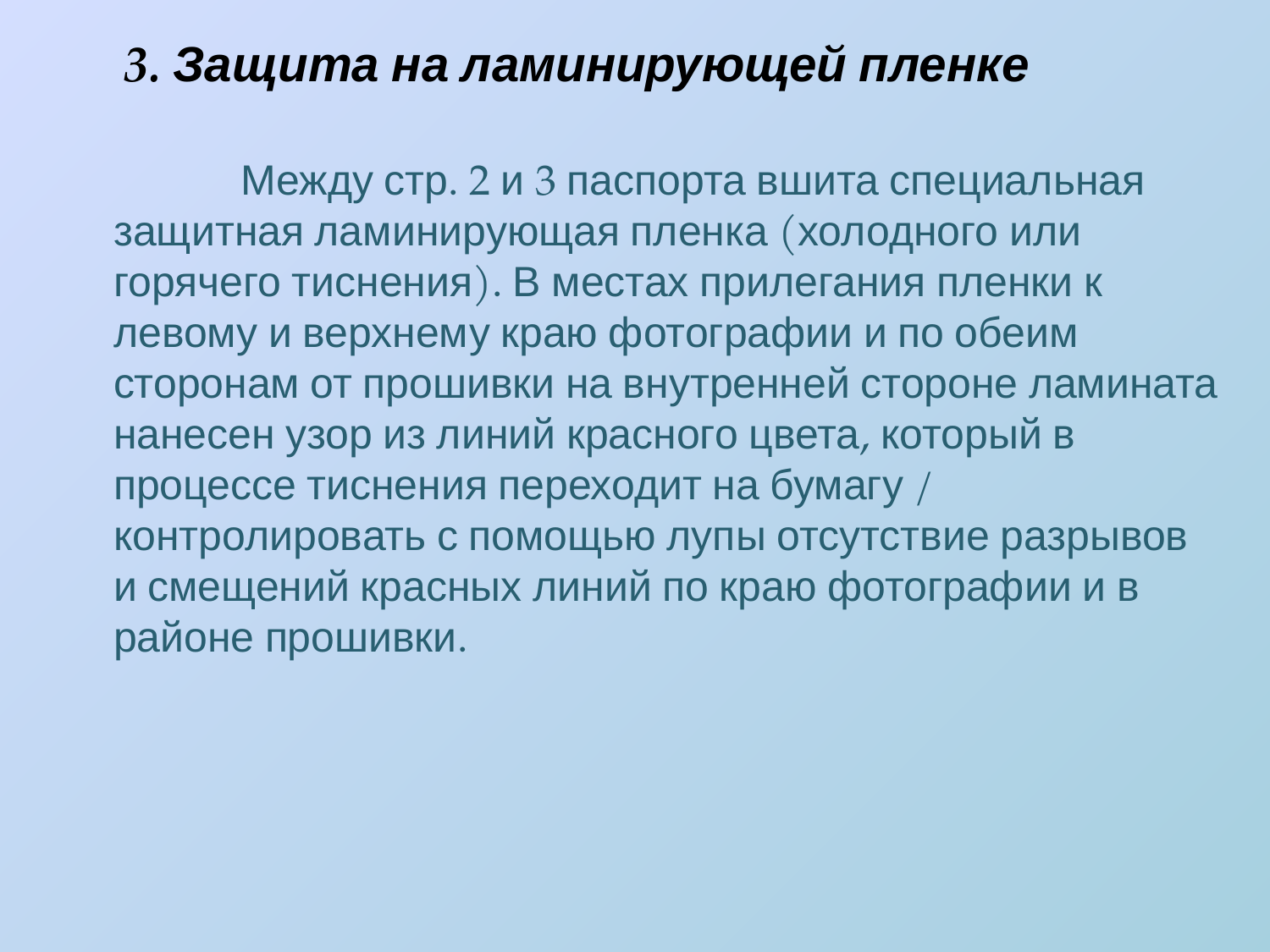

#
	3. Защита на ламинирующей пленке

		Между стр. 2 и 3 паспорта вшита специальная защитная ламинирующая пленка (холодного или горячего тиснения). В местах прилегания пленки к левому и верхнему краю фотографии и по обеим сторонам от прошивки на внутренней стороне ламината нанесен узор из линий красного цвета, который в процессе тиснения переходит на бумагу / контролировать с помощью лупы отсутствие разрывов и смещений красных линий по краю фотографии и в районе прошивки.